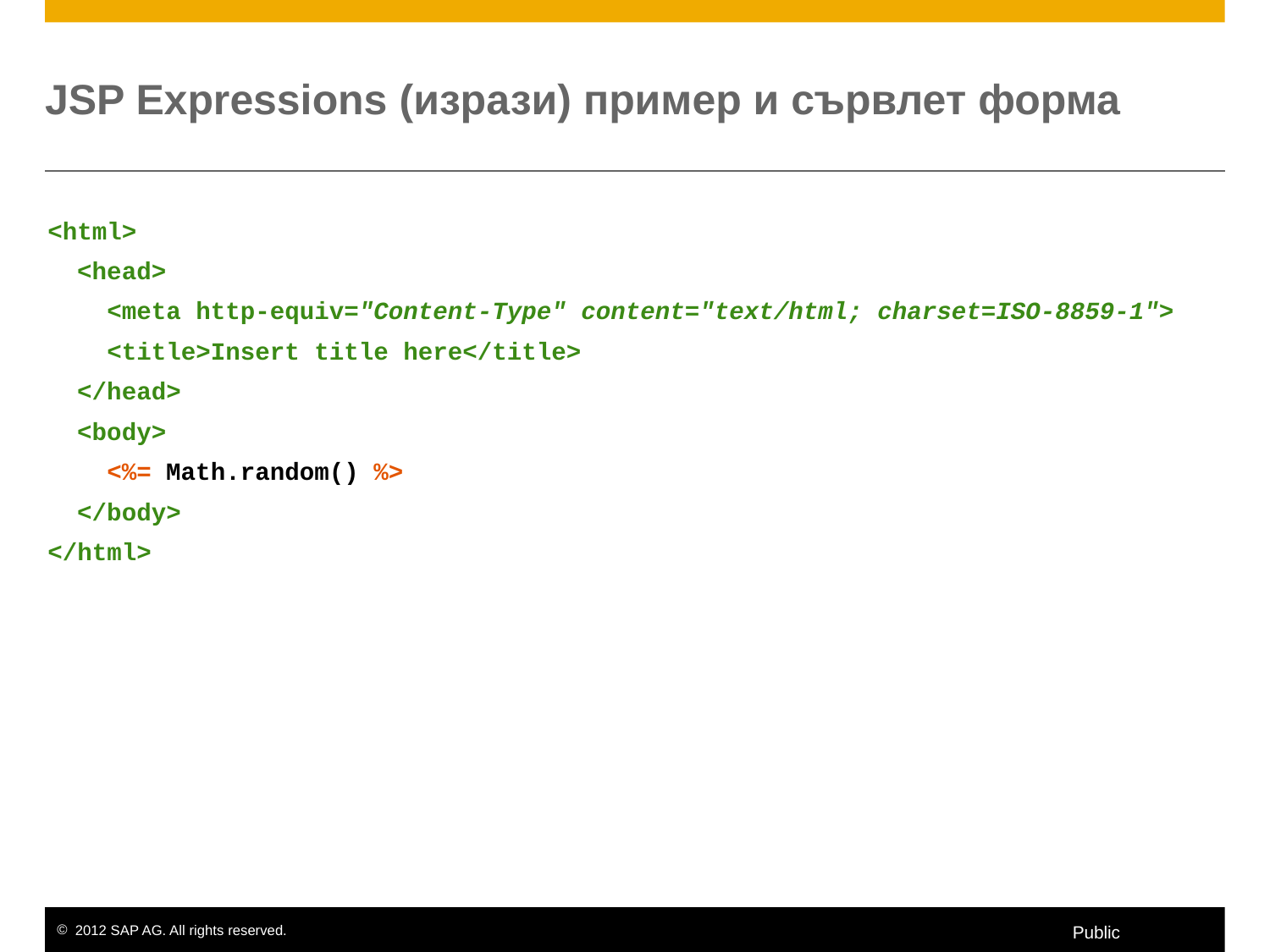

# JSP Expressions (изрази) пример и сървлет форма
<html>
  <head>
    <meta http-equiv="Content-Type" content="text/html; charset=ISO-8859-1">
    <title>Insert title here</title>
  </head>
  <body>
    <%= Math.random() %>
  </body>
</html>